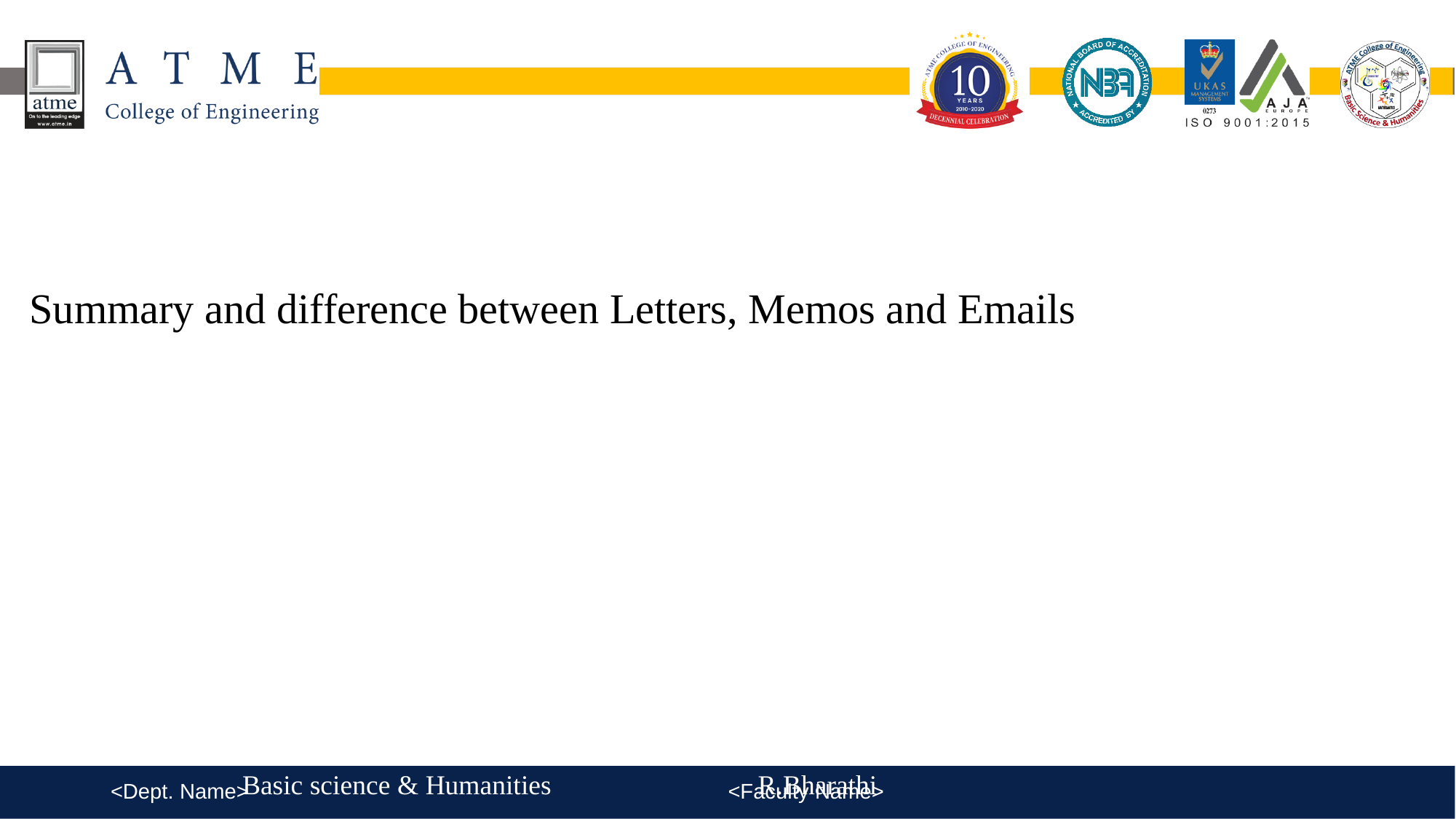

Summary and difference between Letters, Memos and Emails
Basic science & Humanities
R.Bharathi